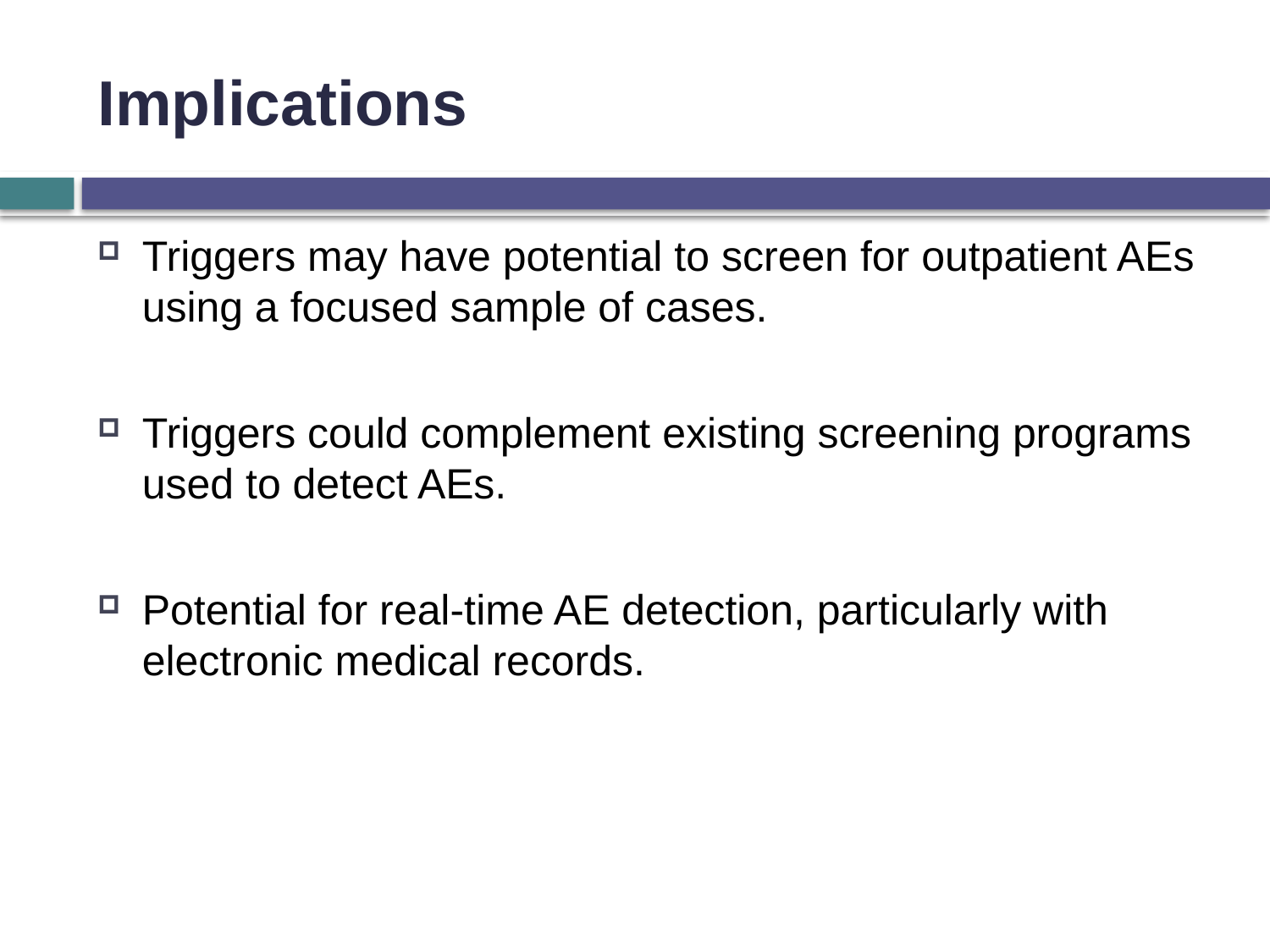

# Implications
Triggers may have potential to screen for outpatient AEs using a focused sample of cases.

Triggers could complement existing screening programs used to detect AEs.

Potential for real-time AE detection, particularly with electronic medical records.